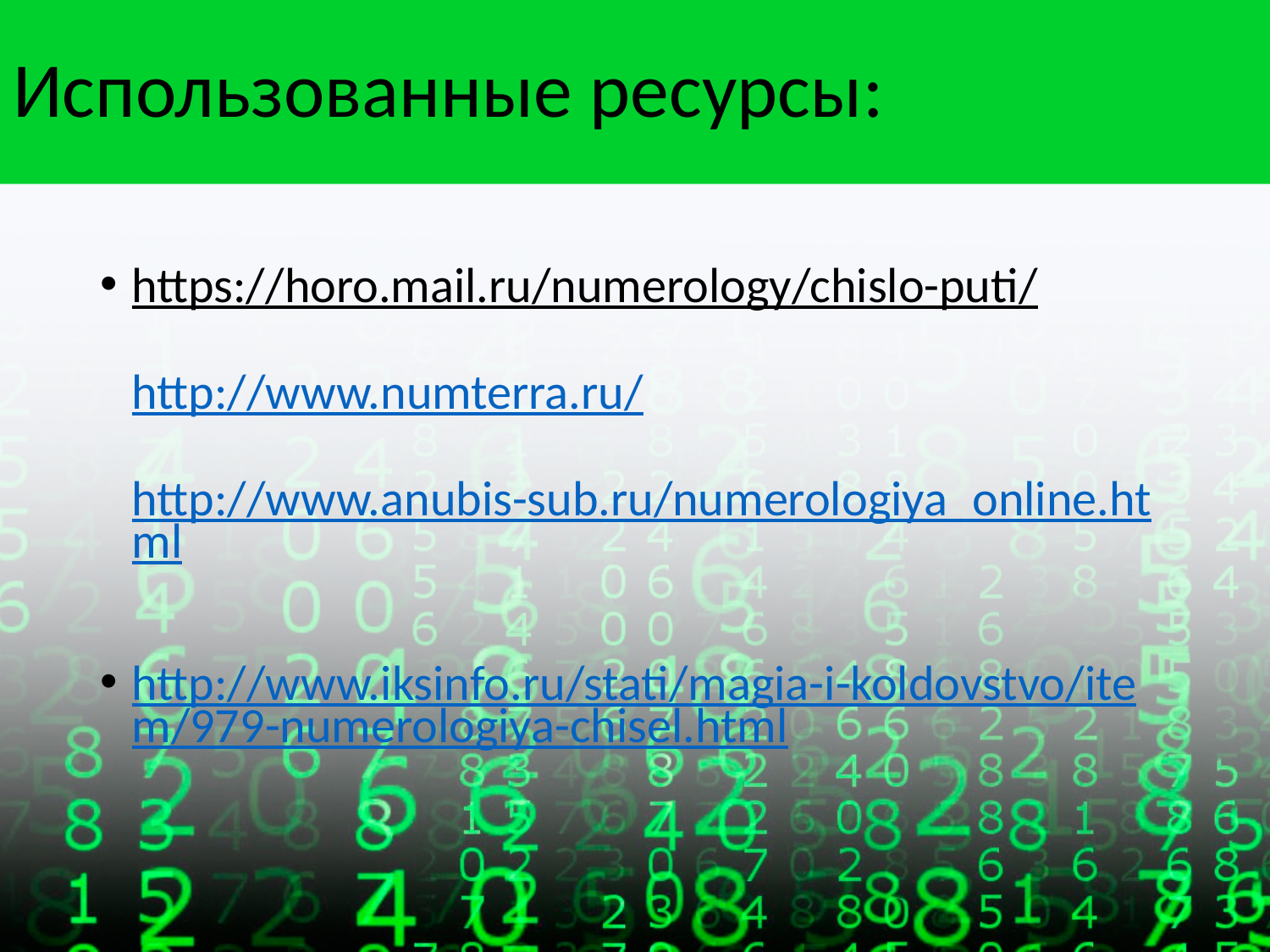

# Использованные ресурсы:
https://horo.mail.ru/numerology/chislo-puti/
http://www.numterra.ru/
http://www.anubis-sub.ru/numerologiya_online.html

http://www.iksinfo.ru/stati/magia-i-koldovstvo/item/979-numerologiya-chisel.html